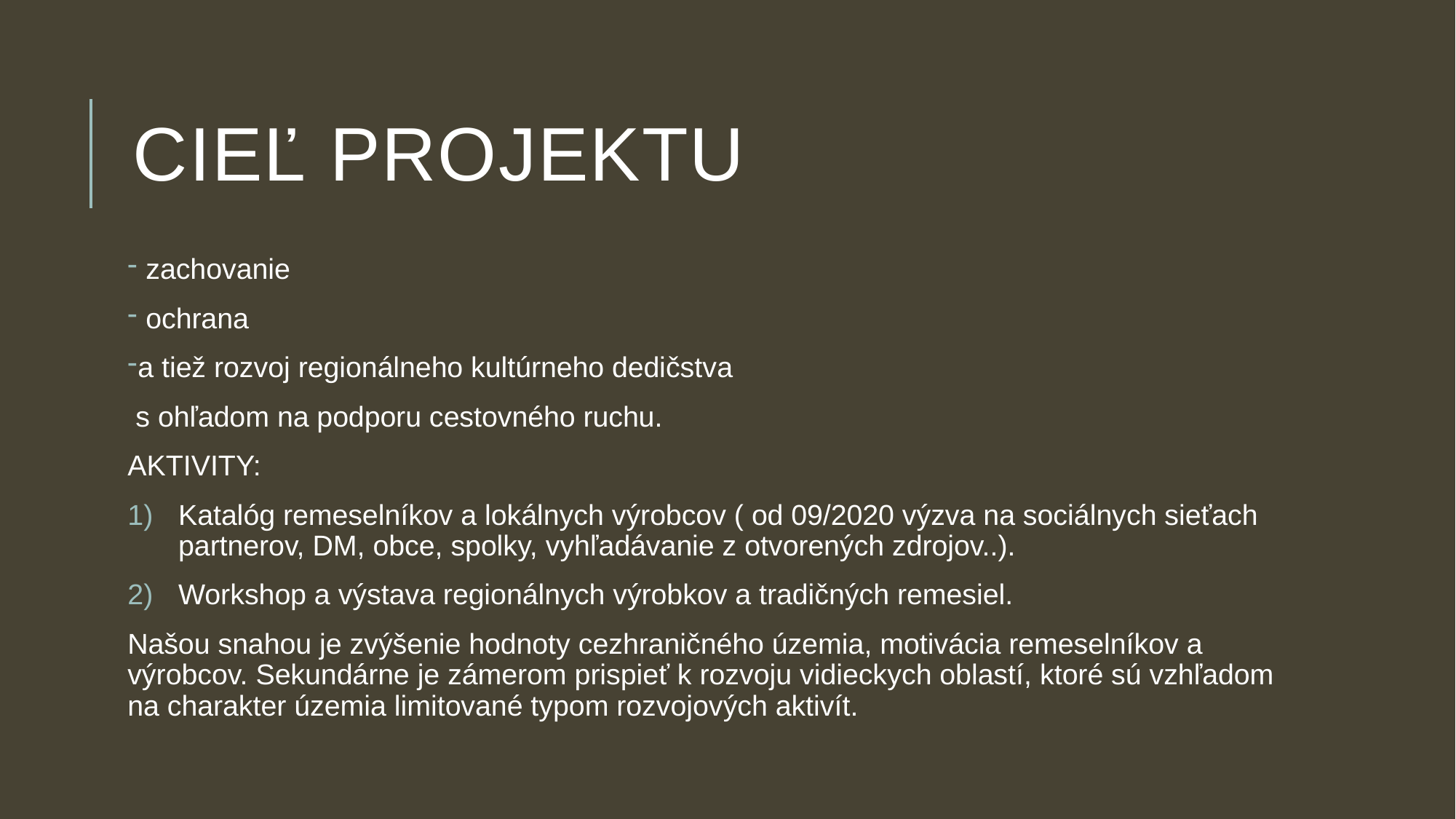

# Cieľ projektu
 zachovanie
 ochrana
a tiež rozvoj regionálneho kultúrneho dedičstva
 s ohľadom na podporu cestovného ruchu.
AKTIVITY:
Katalóg remeselníkov a lokálnych výrobcov ( od 09/2020 výzva na sociálnych sieťach partnerov, DM, obce, spolky, vyhľadávanie z otvorených zdrojov..).
Workshop a výstava regionálnych výrobkov a tradičných remesiel.
Našou snahou je zvýšenie hodnoty cezhraničného územia, motivácia remeselníkov a výrobcov. Sekundárne je zámerom prispieť k rozvoju vidieckych oblastí, ktoré sú vzhľadom na charakter územia limitované typom rozvojových aktivít.